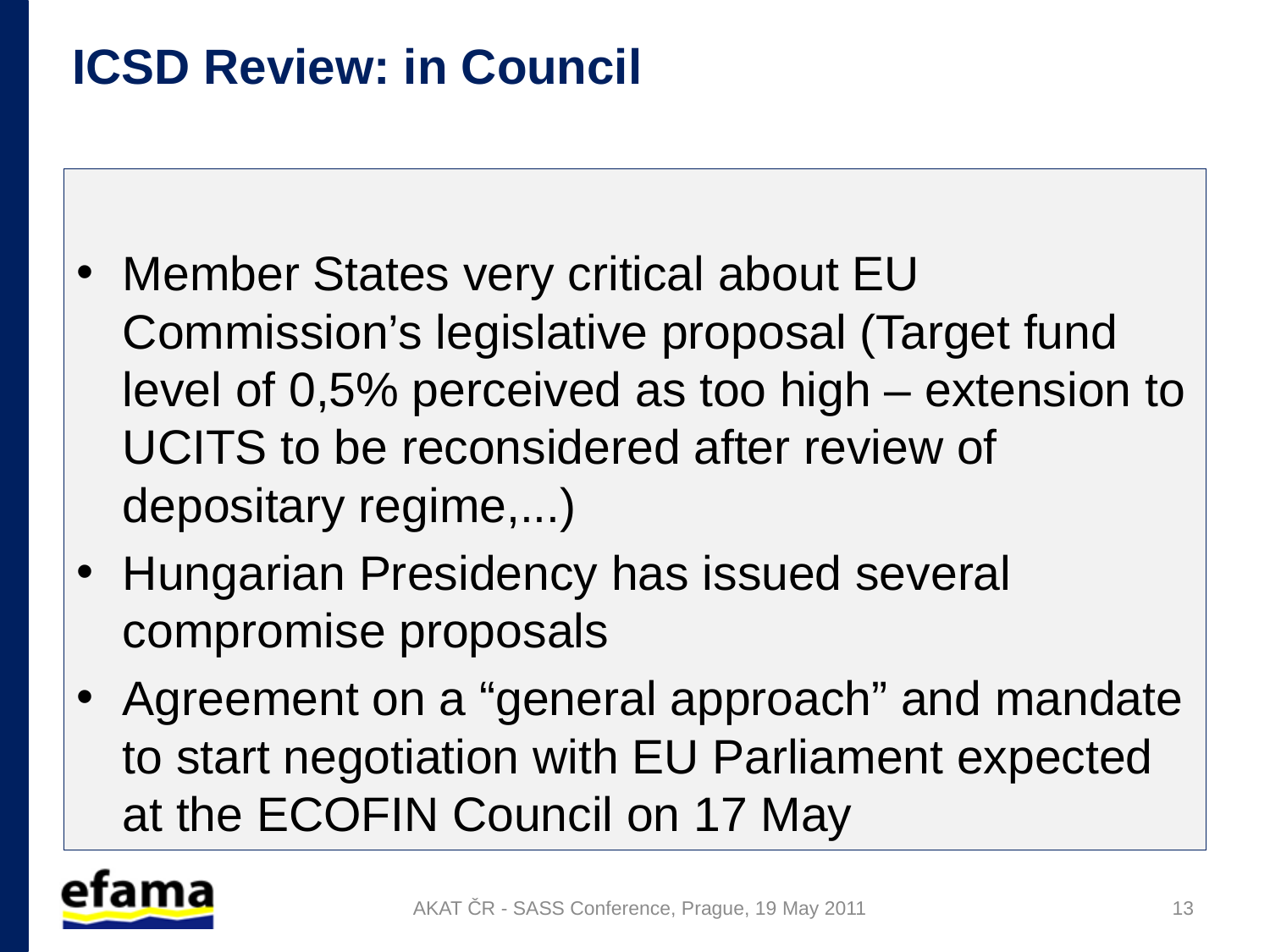

# ICSD Review: in Council

Member States very critical about EU Commission’s legislative proposal (Target fund level of 0,5% perceived as too high – extension to UCITS to be reconsidered after review of depositary regime,...)
Hungarian Presidency has issued several compromise proposals
Agreement on a “general approach” and mandate to start negotiation with EU Parliament expected at the ECOFIN Council on 17 May

AKAT ČR - SASS Conference, Prague, 19 May 2011
13